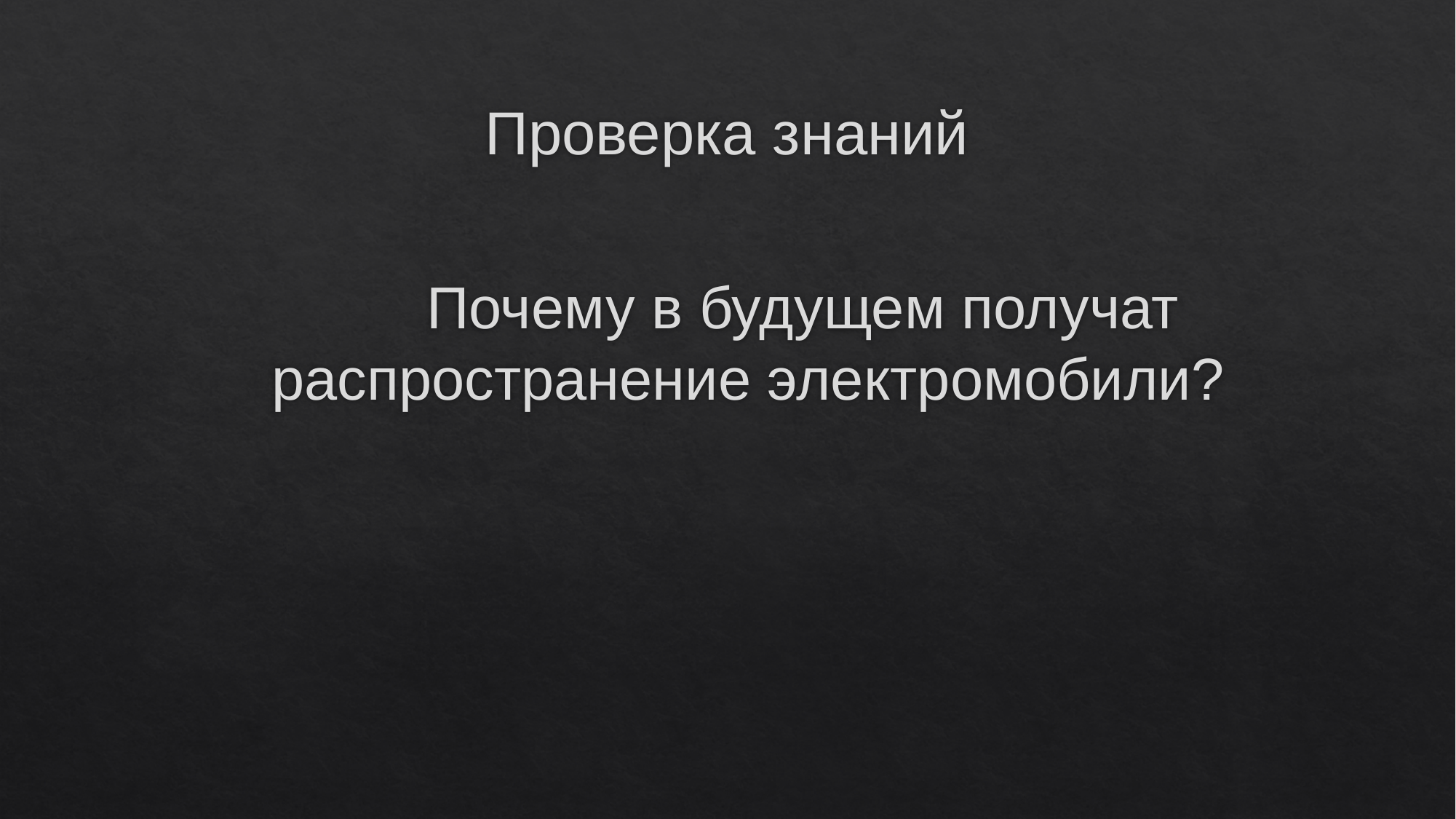

# Проверка знаний

	Почему в будущем получат распространение электромобили?